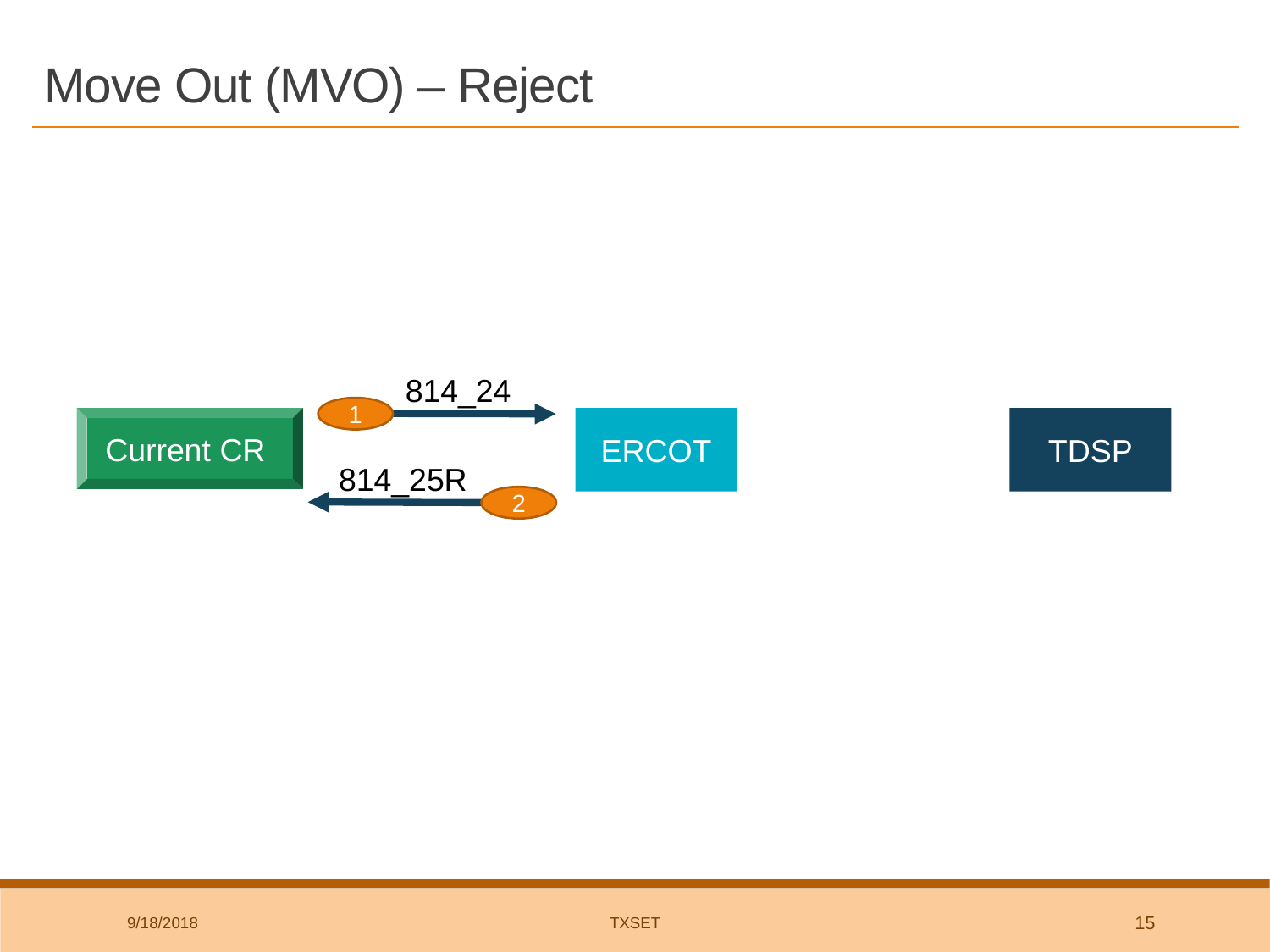

# Move Out (MVO) – Reject

814_24
1
Current CR
ERCOT
TDSP
814_25R
2
9/18/2018
TxSET
15